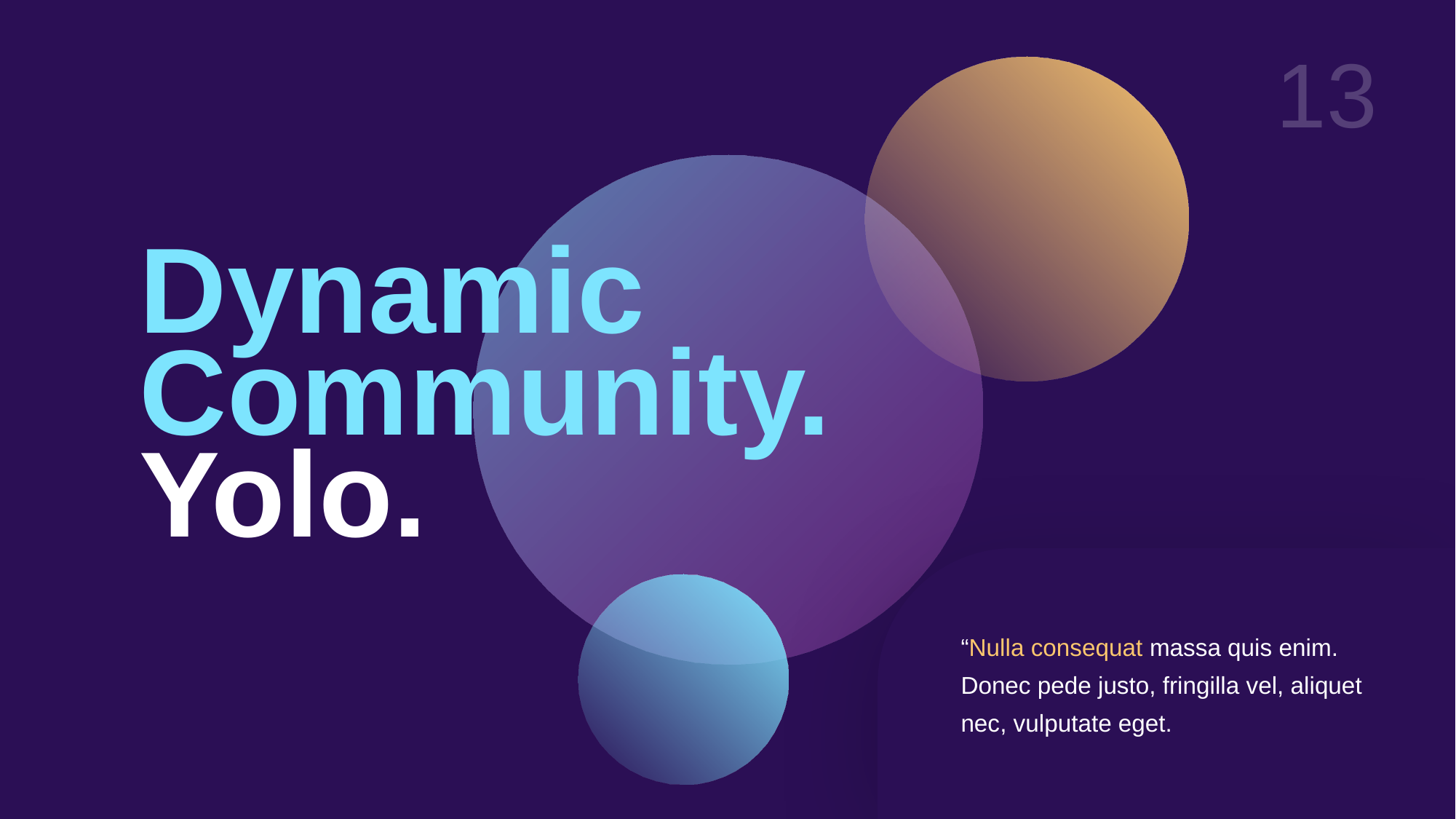

Dynamic Community. Yolo.

“Nulla consequat massa quis enim. Donec pede justo, fringilla vel, aliquet nec, vulputate eget.